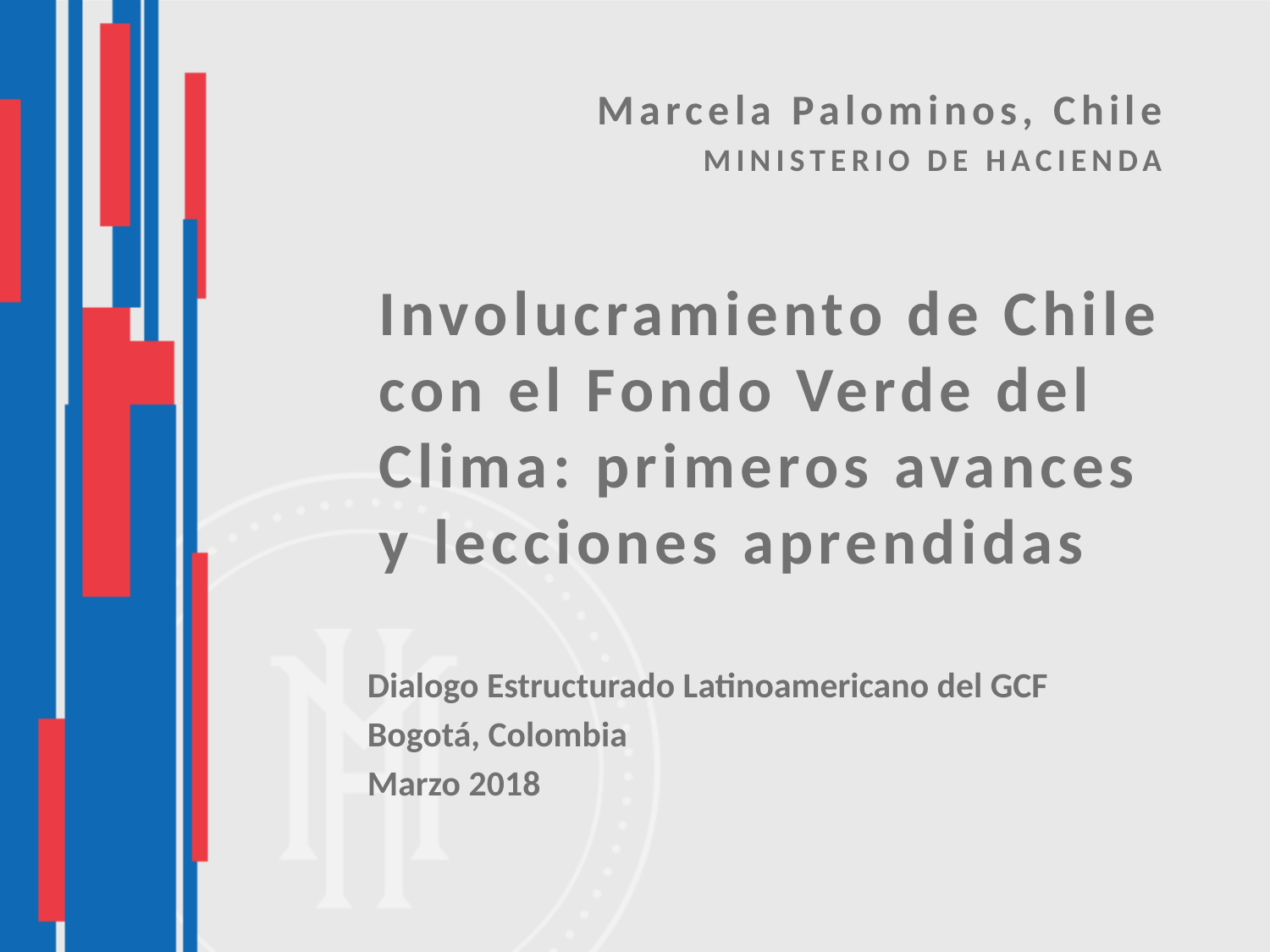

Marcela Palominos, Chile
MINISTERIO DE HACIENDA
Involucramiento de Chile con el Fondo Verde del Clima: primeros avances y lecciones aprendidas
Dialogo Estructurado Latinoamericano del GCF
Bogotá, Colombia
Marzo 2018